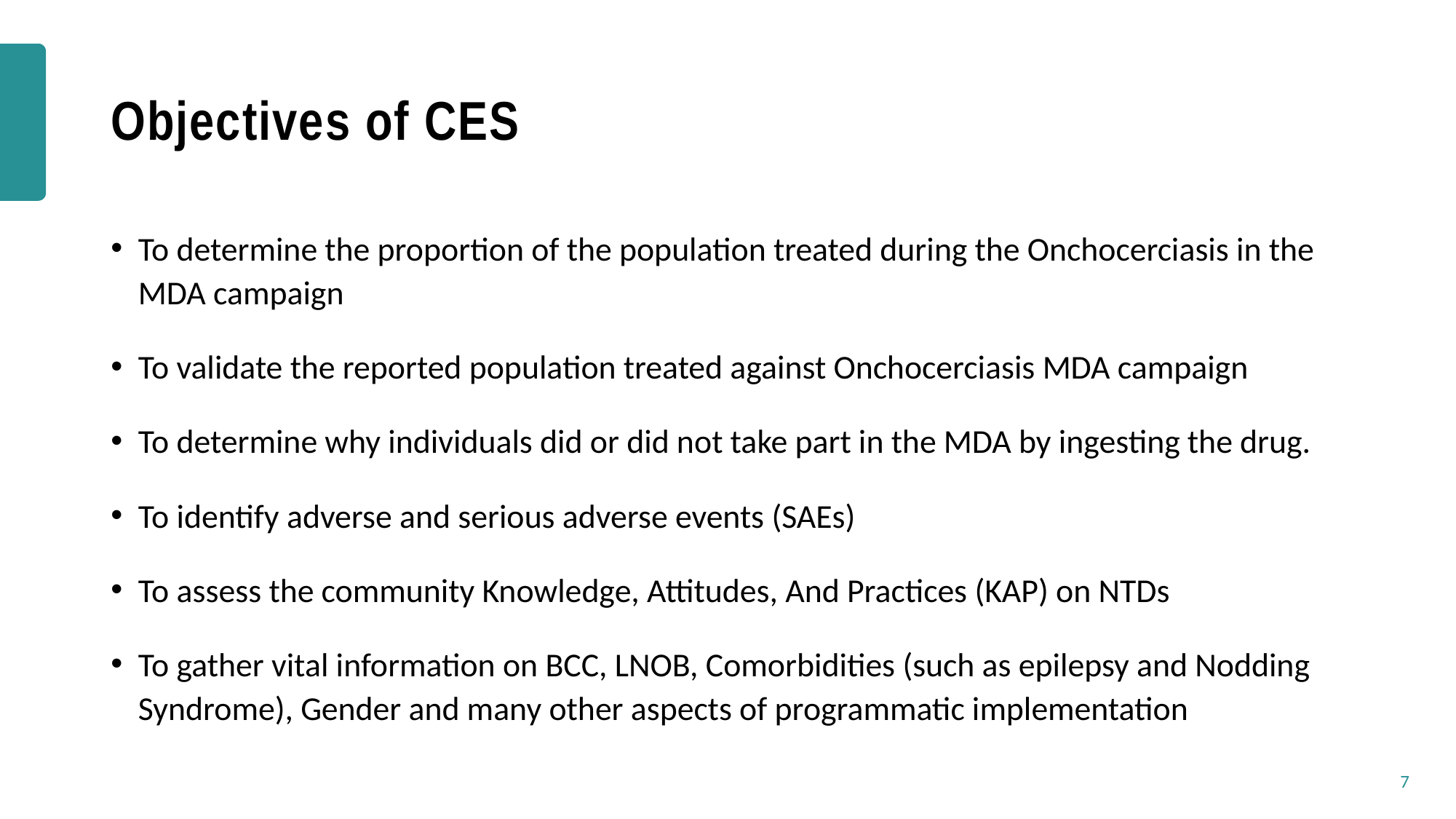

# Objectives of CES
To determine the proportion of the population treated during the Onchocerciasis in the MDA campaign
To validate the reported population treated against Onchocerciasis MDA campaign
To determine why individuals did or did not take part in the MDA by ingesting the drug.
To identify adverse and serious adverse events (SAEs)
To assess the community Knowledge, Attitudes, And Practices (KAP) on NTDs
To gather vital information on BCC, LNOB, Comorbidities (such as epilepsy and Nodding Syndrome), Gender and many other aspects of programmatic implementation

7